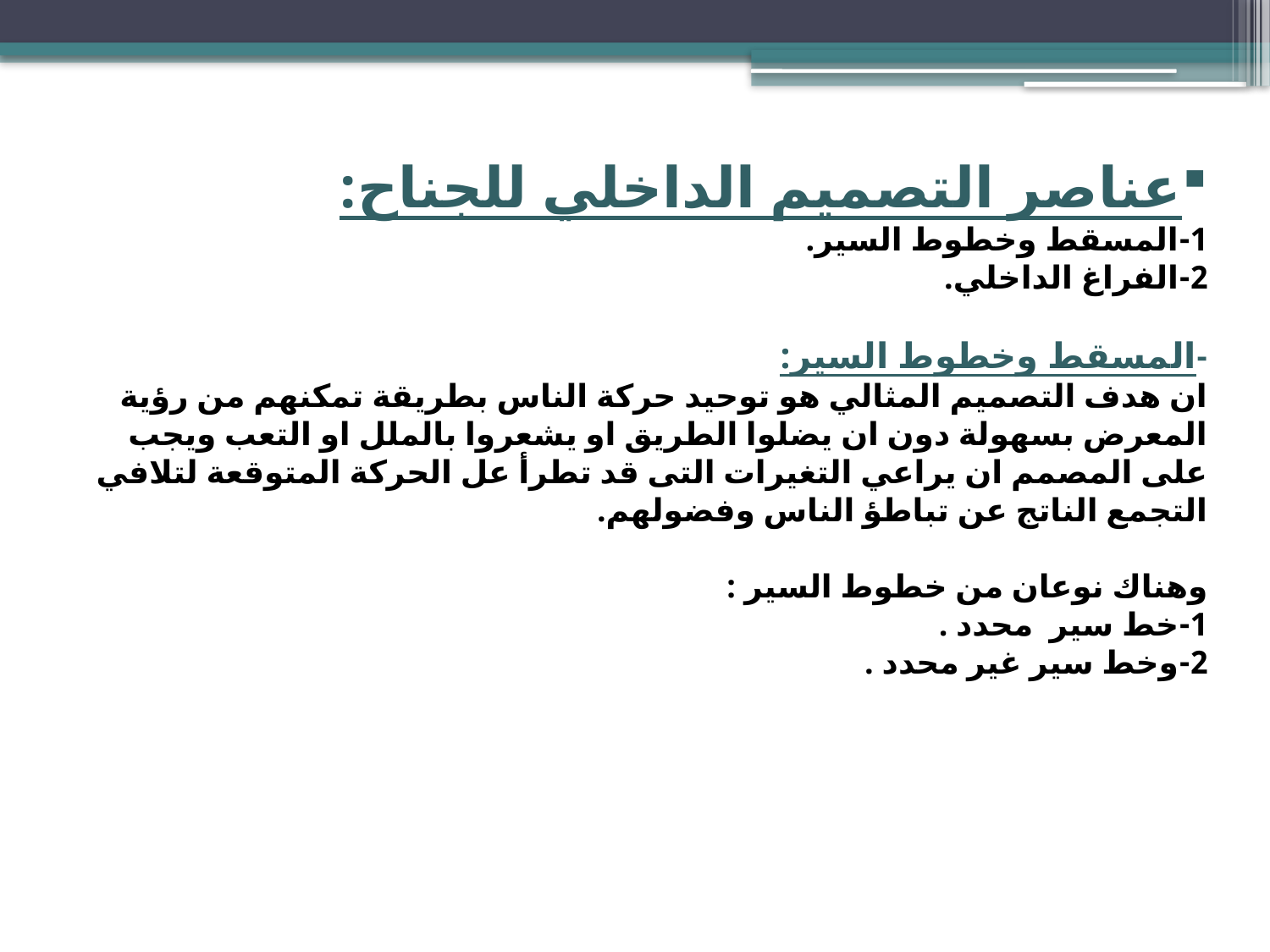

عناصر التصميم الداخلي للجناح:
1-المسقط وخطوط السير.
2-الفراغ الداخلي.
-المسقط وخطوط السير:
ان هدف التصميم المثالي هو توحيد حركة الناس بطريقة تمكنهم من رؤية المعرض بسهولة دون ان يضلوا الطريق او يشعروا بالملل او التعب ويجب على المصمم ان يراعي التغيرات التى قد تطرأ عل الحركة المتوقعة لتلافي التجمع الناتج عن تباطؤ الناس وفضولهم.

وهناك نوعان من خطوط السير :
1-خط سير  محدد .
2-وخط سير غير محدد .